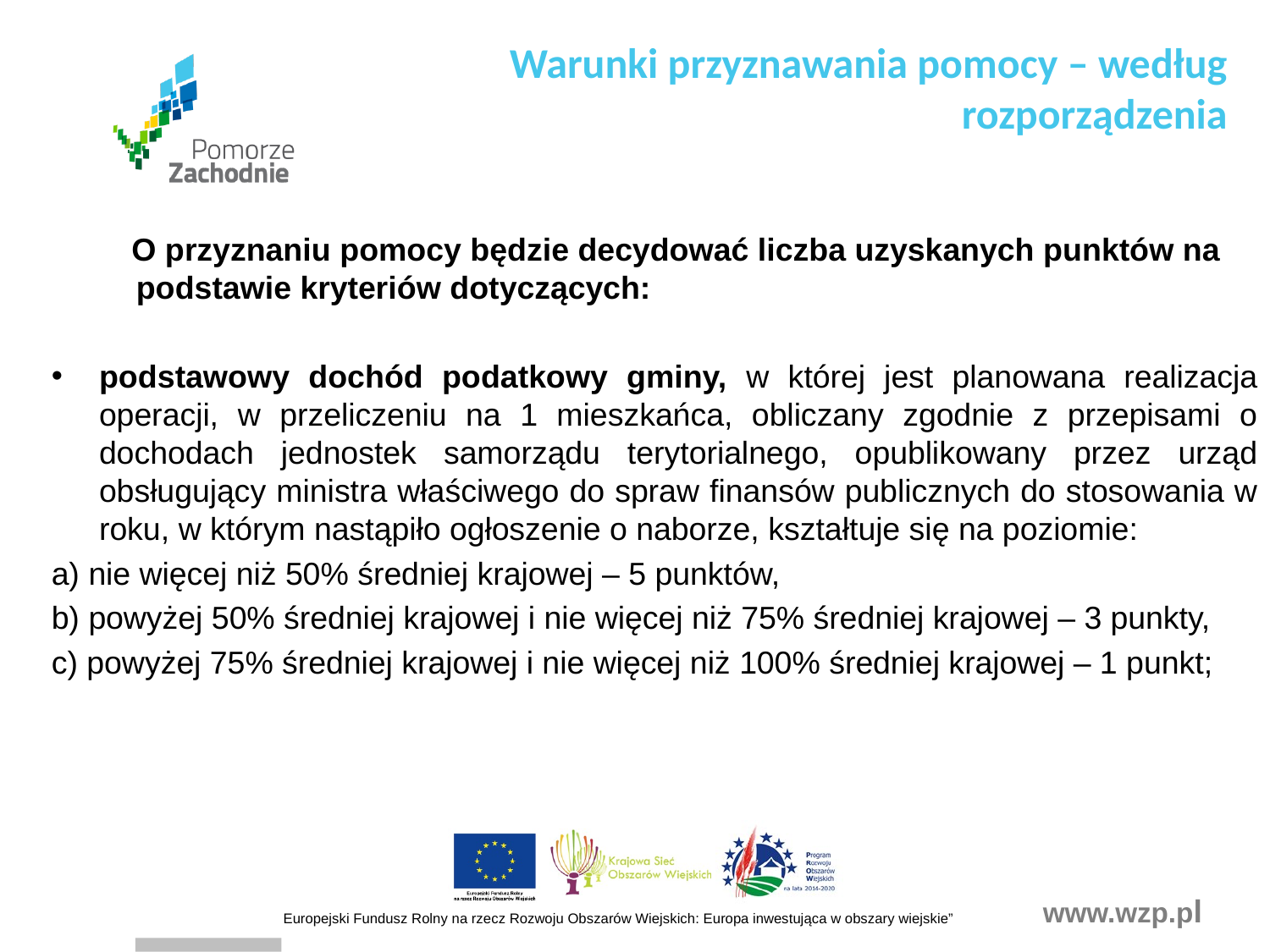

Warunki przyznawania pomocy – według rozporządzenia
         O przyznaniu pomocy będzie decydować liczba uzyskanych punktów na podstawie kryteriów dotyczących:

podstawowy dochód podatkowy gminy, w której jest planowana realizacja operacji, w przeliczeniu na 1 mieszkańca, obliczany zgodnie z przepisami o dochodach jednostek samorządu terytorialnego, opublikowany przez urząd obsługujący ministra właściwego do spraw finansów publicznych do stosowania w roku, w którym nastąpiło ogłoszenie o naborze, kształtuje się na poziomie:
a) nie więcej niż 50% średniej krajowej – 5 punktów,
b) powyżej 50% średniej krajowej i nie więcej niż 75% średniej krajowej – 3 punkty,
c) powyżej 75% średniej krajowej i nie więcej niż 100% średniej krajowej – 1 punkt;